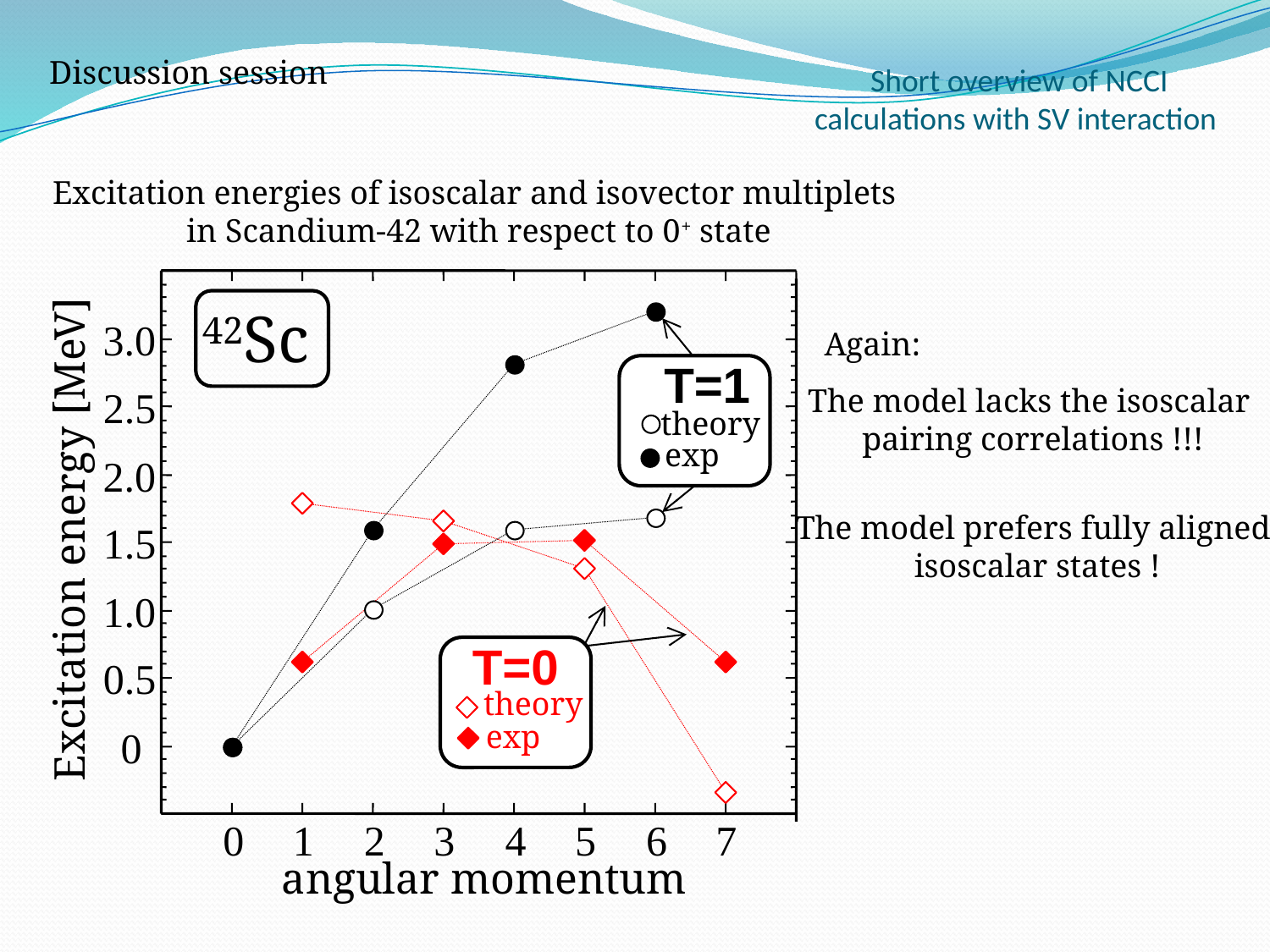

Discussion session
# Short overview of NCCI calculations with SV interaction
Excitation energies of isoscalar and isovector multiplets
in Scandium-42 with respect to 0+ state

42Sc

3.0
2.5
2.0
1.5
1.0
0.5
0
Again:
T=1

theory

exp

The model lacks the isoscalar
pairing correlations !!!

The model prefers fully aligned
isoscalar states !

Excitation energy [MeV]

T=0

theory

exp

0
1
2
3
4
5
6
7
angular momentum